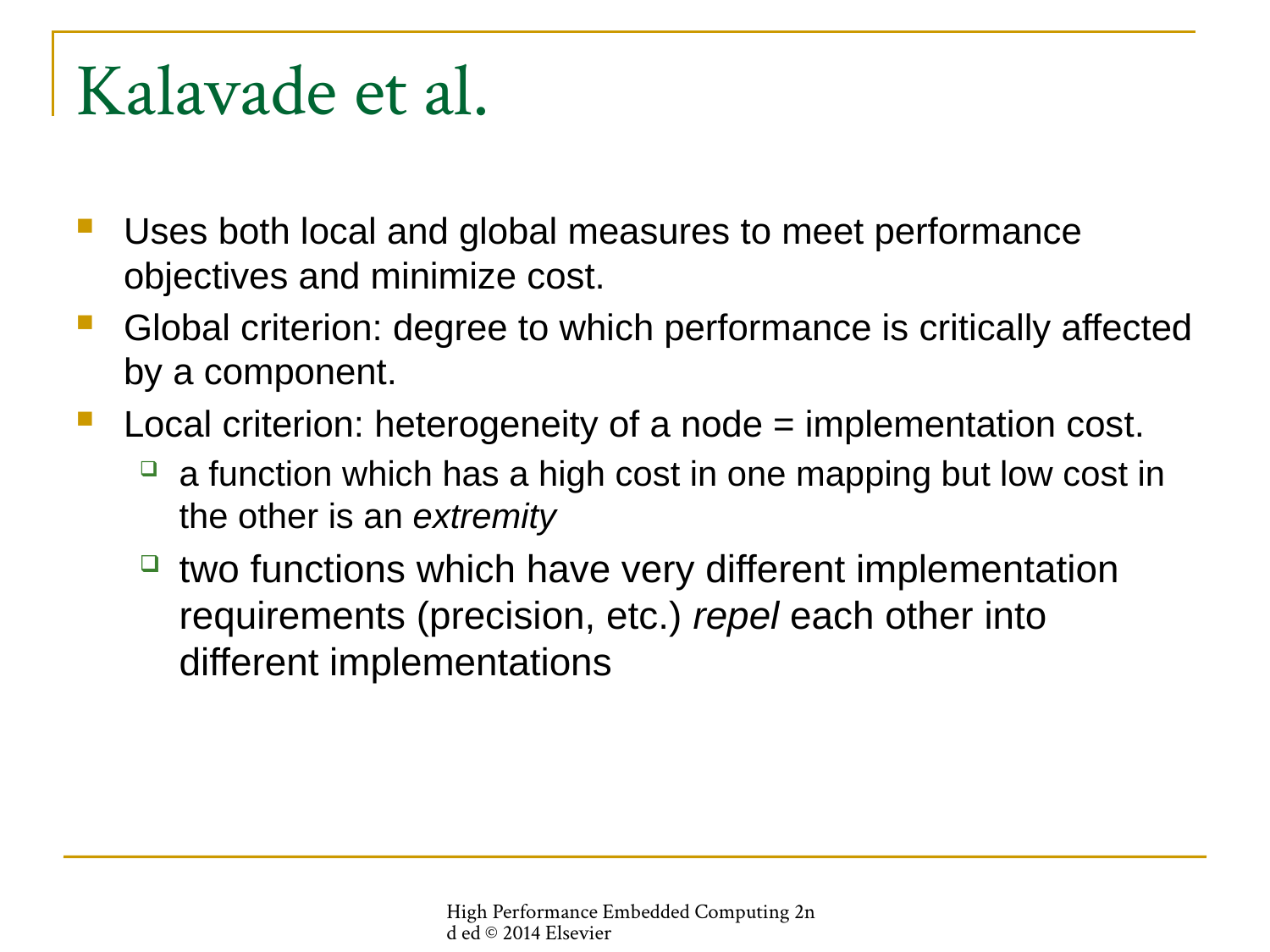

# Kalavade et al.
Uses both local and global measures to meet performance objectives and minimize cost.
Global criterion: degree to which performance is critically affected by a component.
Local criterion: heterogeneity of a node = implementation cost.
a function which has a high cost in one mapping but low cost in the other is an extremity
two functions which have very different implementation requirements (precision, etc.) repel each other into different implementations
High Performance Embedded Computing 2nd ed © 2014 Elsevier